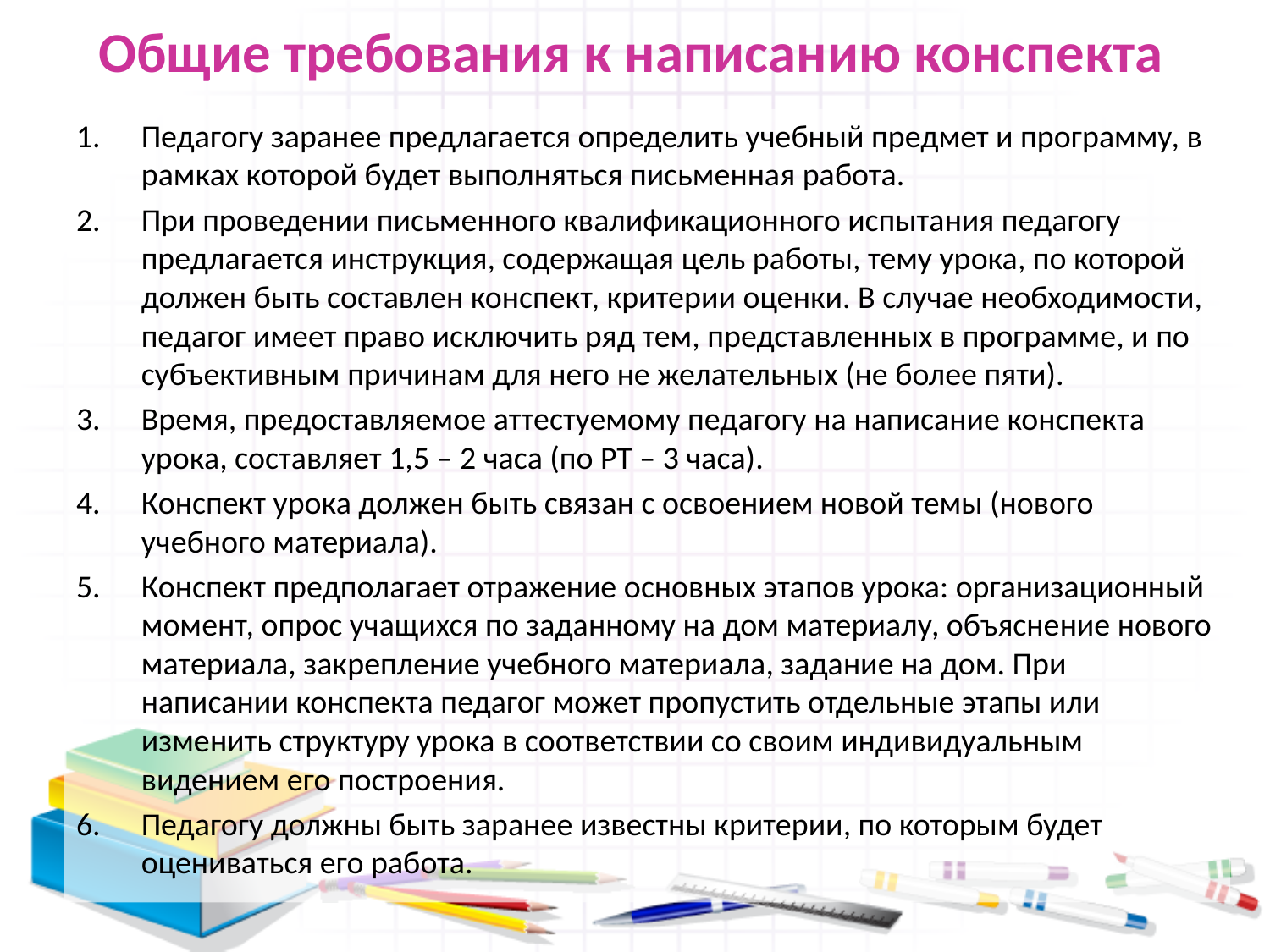

# Общие требования к написанию конспекта
Педагогу заранее предлагается определить учебный предмет и программу, в рамках которой будет выполняться письменная работа.
При проведении письменного квалификационного испытания педагогу предлагается инструкция, содержащая цель работы, тему урока, по которой должен быть составлен конспект, критерии оценки. В случае необходимости, педагог имеет право исключить ряд тем, представленных в программе, и по субъективным причинам для него не желательных (не более пяти).
Время, предоставляемое аттестуемому педагогу на написание конспекта урока, составляет 1,5 – 2 часа (по РТ – 3 часа).
Конспект урока должен быть связан с освоением новой темы (нового учебного материала).
Конспект предполагает отражение основных этапов урока: организационный момент, опрос учащихся по заданному на дом материалу, объяснение нового материала, закрепление учебного материала, задание на дом. При написании конспекта педагог может пропустить отдельные этапы или изменить структуру урока в соответствии со своим индивидуальным видением его построения.
Педагогу должны быть заранее известны критерии, по которым будет оцениваться его работа.